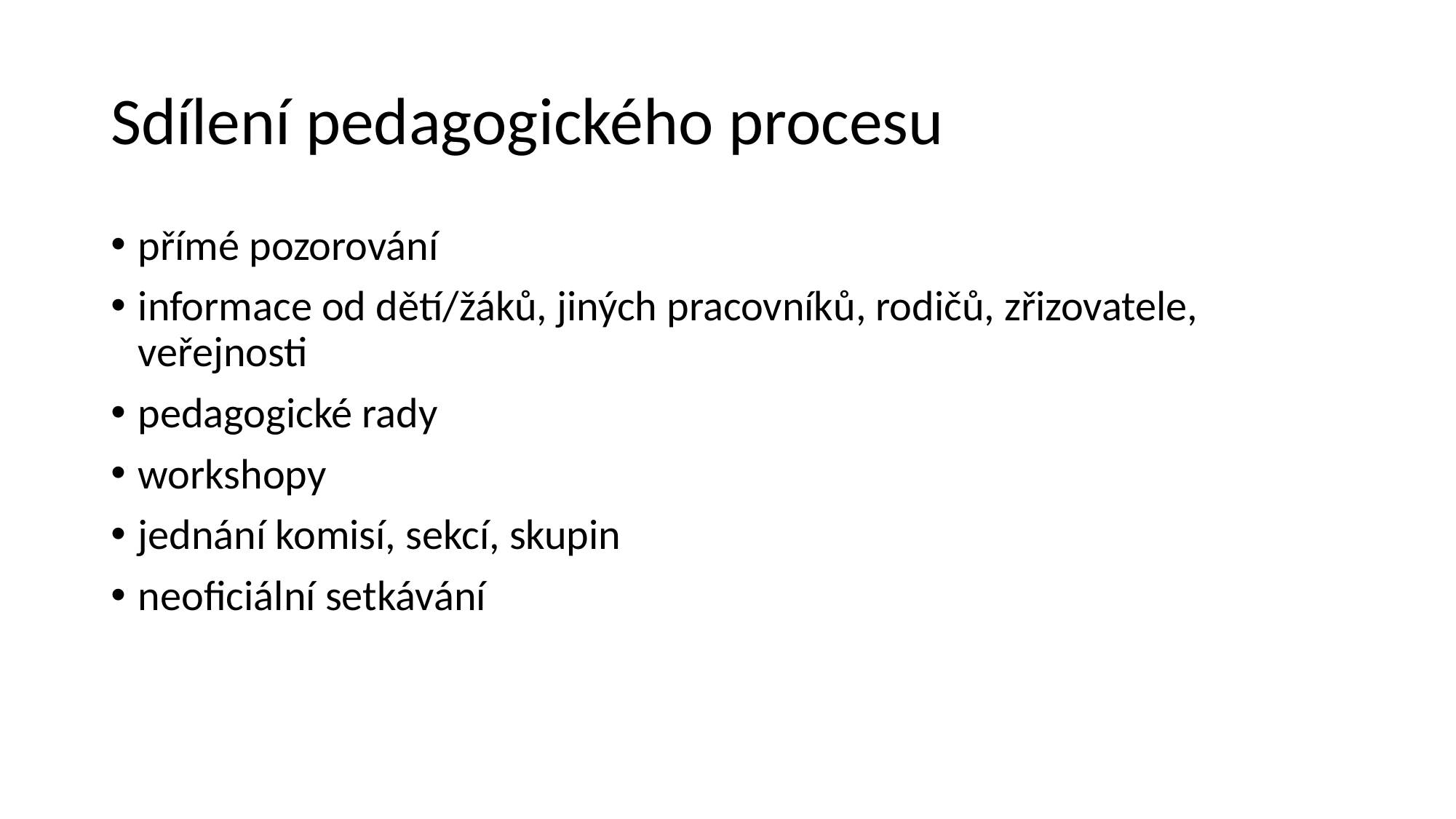

# Sdílení pedagogického procesu
přímé pozorování
informace od dětí/žáků, jiných pracovníků, rodičů, zřizovatele, veřejnosti
pedagogické rady
workshopy
jednání komisí, sekcí, skupin
neoficiální setkávání